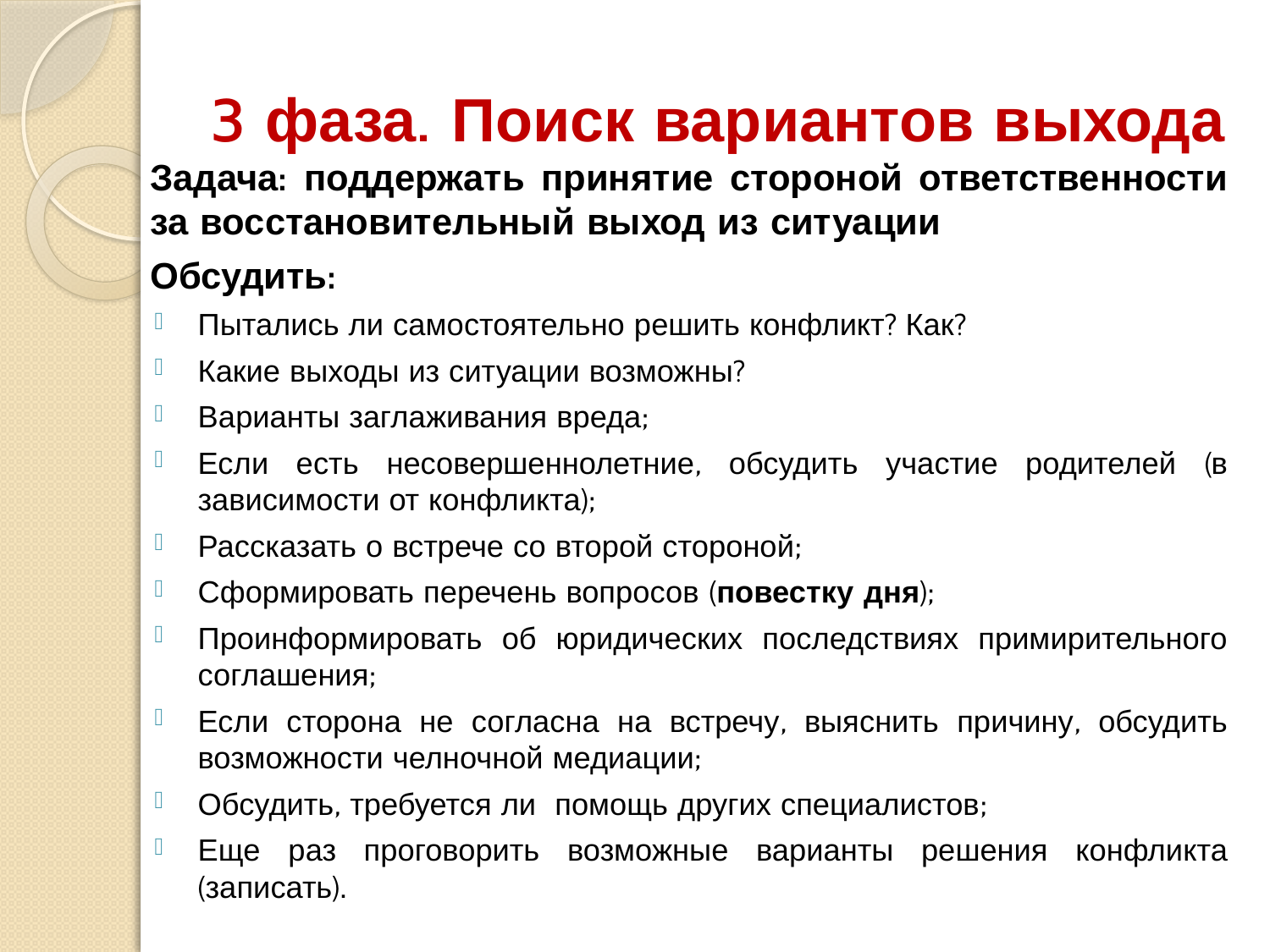

# 3 фаза. Поиск вариантов выхода
Задача: поддержать принятие стороной ответственности за восстановительный выход из ситуации
Обсудить:
Пытались ли самостоятельно решить конфликт? Как?
Какие выходы из ситуации возможны?
Варианты заглаживания вреда;
Если есть несовершеннолетние, обсудить участие родителей (в зависимости от конфликта);
Рассказать о встрече со второй стороной;
Сформировать перечень вопросов (повестку дня);
Проинформировать об юридических последствиях примирительного соглашения;
Если сторона не согласна на встречу, выяснить причину, обсудить возможности челночной медиации;
Обсудить, требуется ли  помощь других специалистов;
Еще раз проговорить возможные варианты решения конфликта (записать).